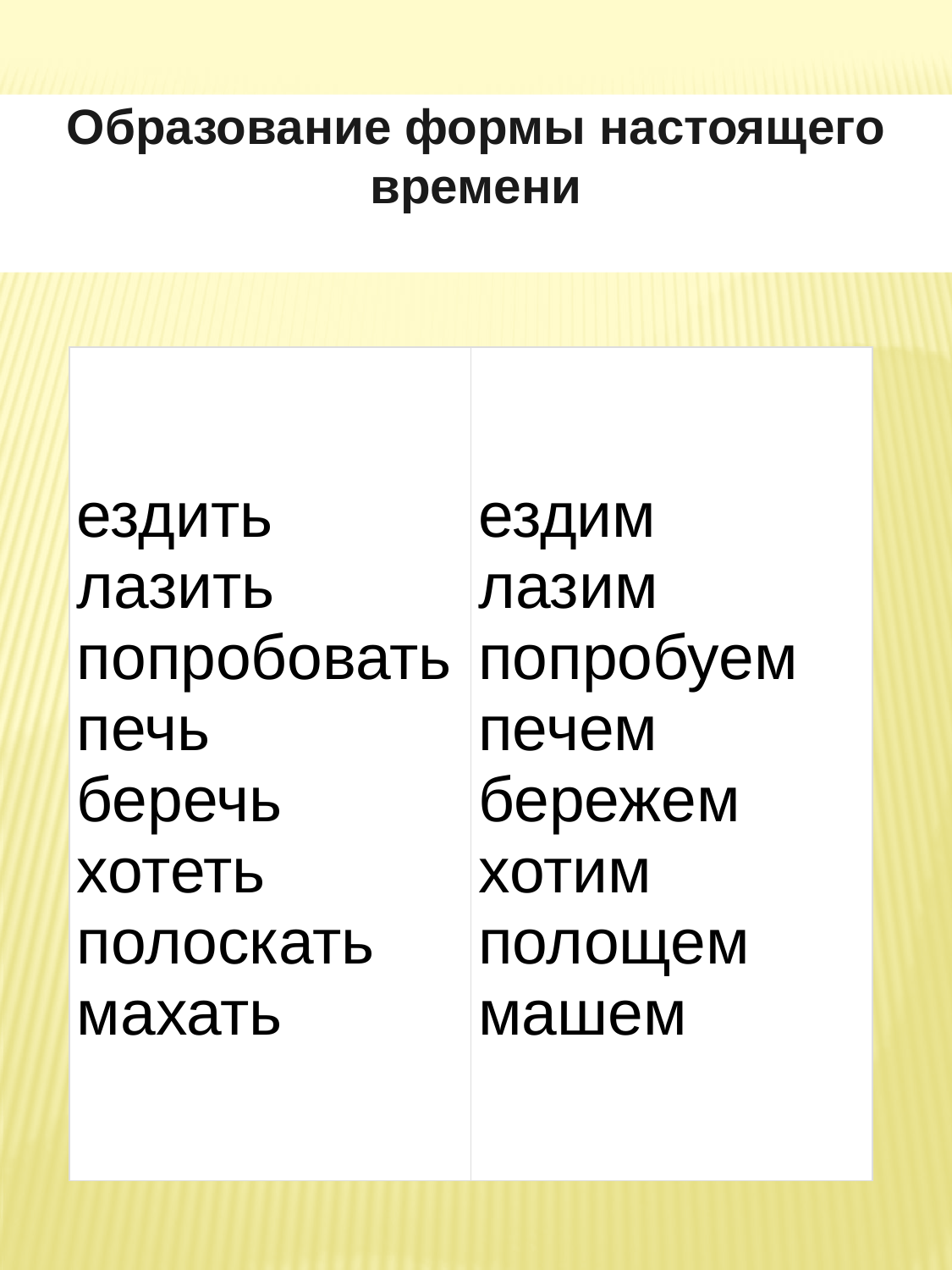

Образование формы настоящего времени
| ездить лазить попробовать печь беречь хотеть полоскать махать | ездим лазим попробуем печем бережем хотим полощем машем |
| --- | --- |